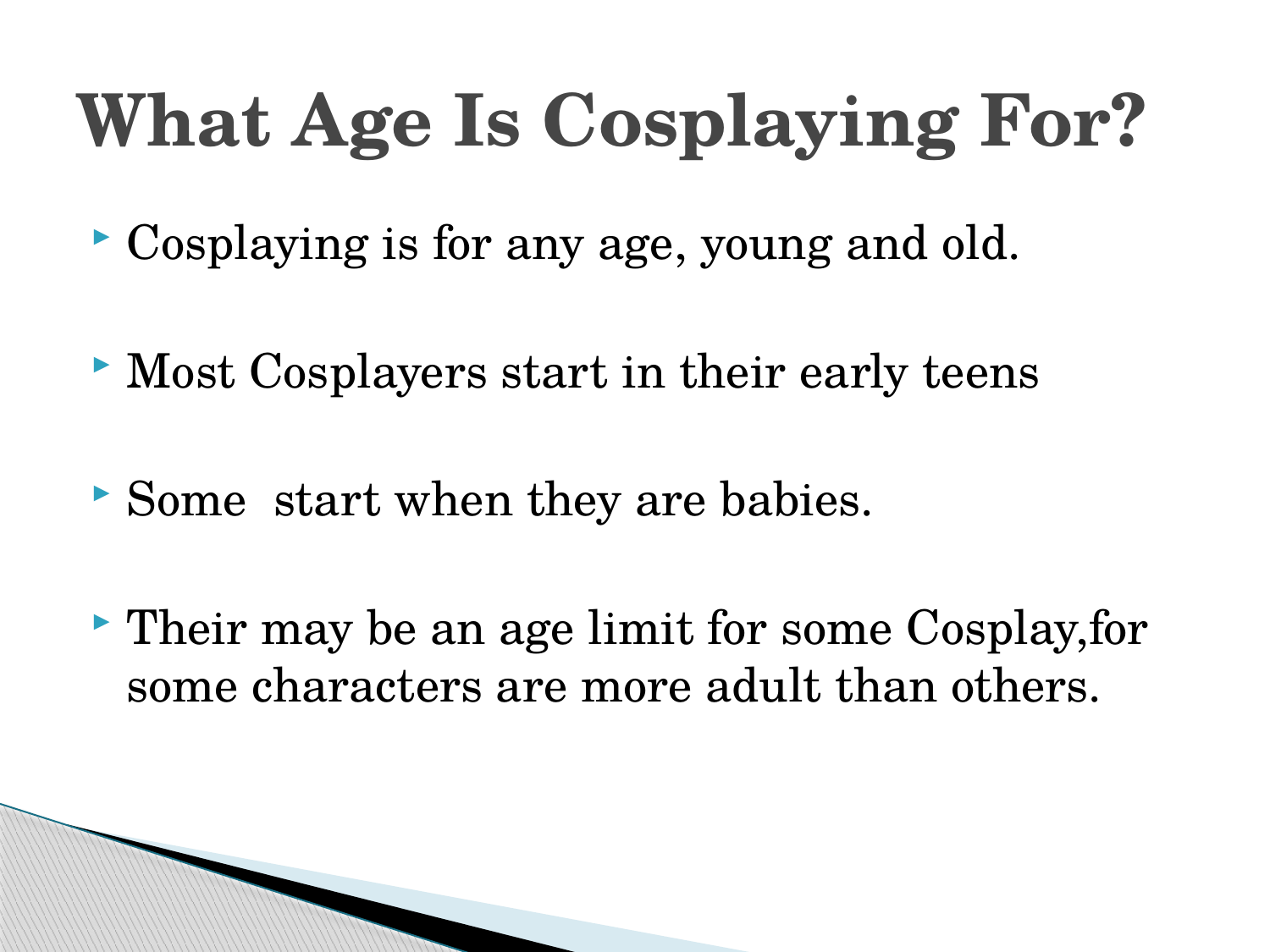

# What Age Is Cosplaying For?
Cosplaying is for any age, young and old.

Most Cosplayers start in their early teens

Some  start when they are babies.

Their may be an age limit for some Cosplay,for some characters are more adult than others.